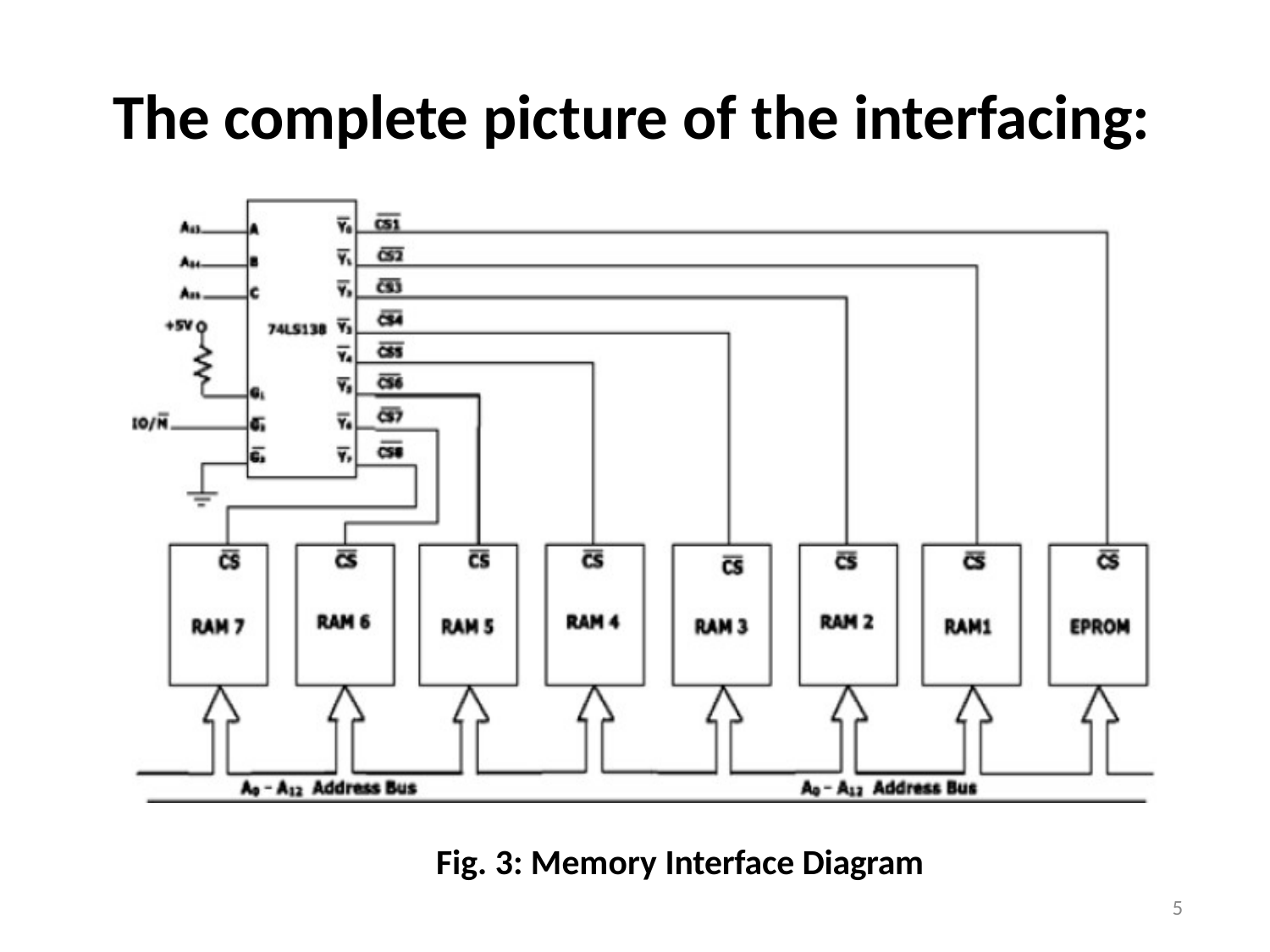

# The complete picture of the interfacing:

Fig. 3: Memory Interface Diagram
5